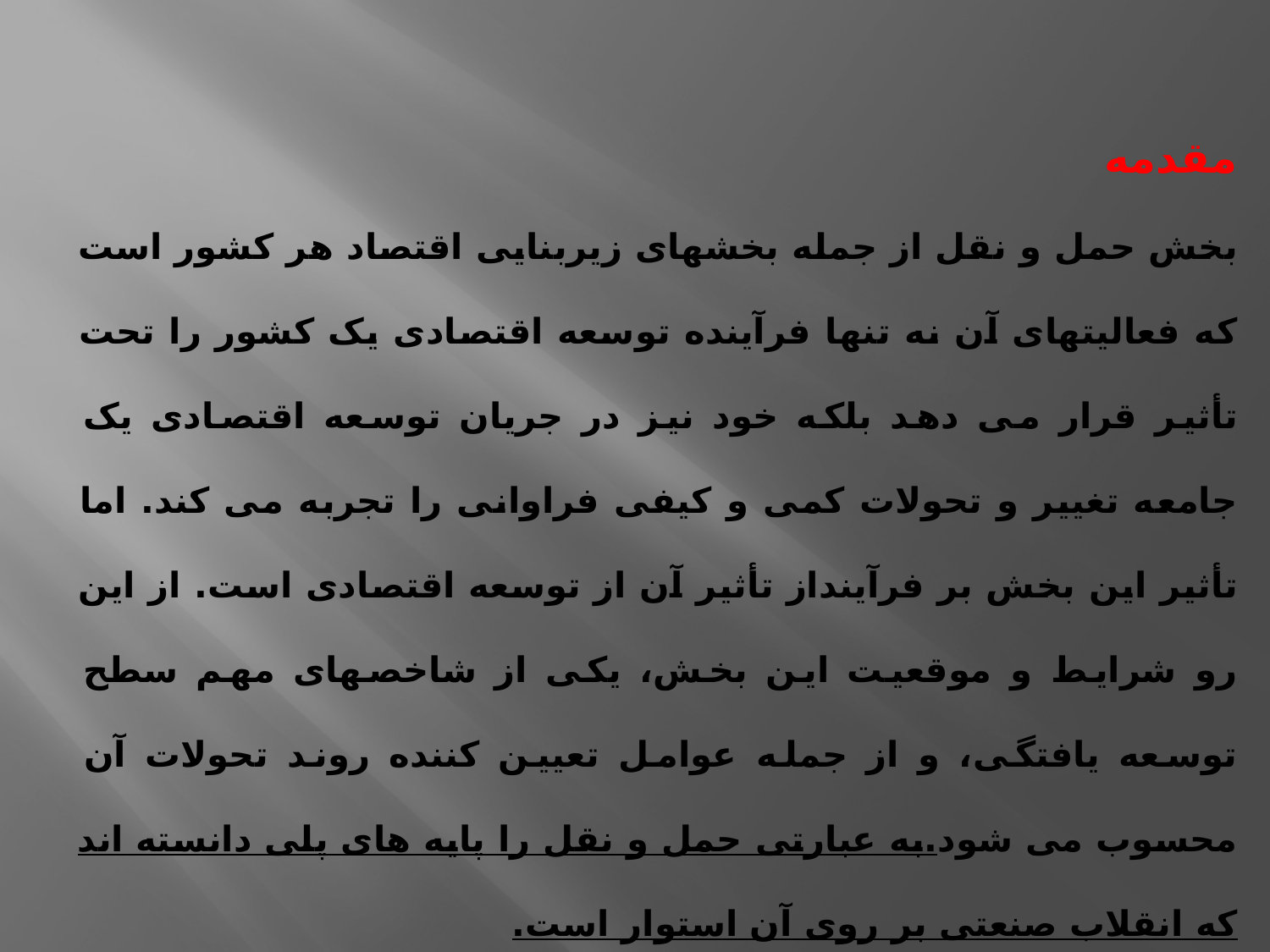

مقدمه
بخش حمل و نقل از جمله بخشهای زیربنایی اقتصاد هر کشور است که فعالیتهای آن نه تنها فرآینده توسعه اقتصادی یک کشور را تحت تأثیر قرار می دهد بلکه خود نیز در جریان توسعه اقتصادی یک جامعه تغییر و تحولات کمی و کیفی فراوانی را تجربه می کند. اما تأثیر این بخش بر فرآینداز تأثیر آن از توسعه اقتصادی است. از این رو شرایط و موقعیت این بخش، یکی از شاخصهای مهم سطح توسعه یافتگی، و از جمله عوامل تعیین کننده روند تحولات آن محسوب می شود.به عبارتی حمل و نقل را پایه های پلی دانسته اند که انقلاب صنعتی بر روی آن استوار است.